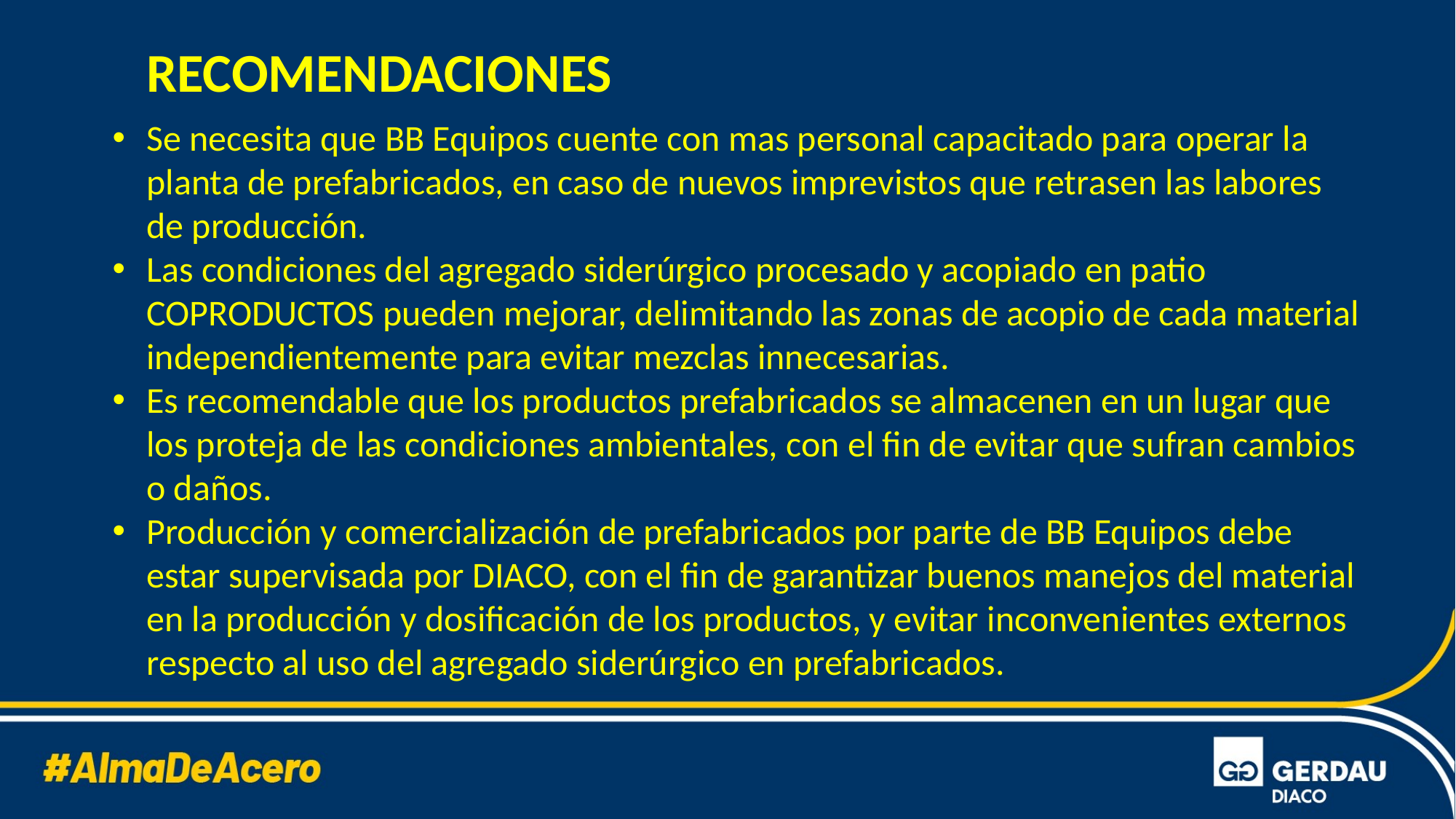

RECOMENDACIONES
Se necesita que BB Equipos cuente con mas personal capacitado para operar la planta de prefabricados, en caso de nuevos imprevistos que retrasen las labores de producción.
Las condiciones del agregado siderúrgico procesado y acopiado en patio COPRODUCTOS pueden mejorar, delimitando las zonas de acopio de cada material independientemente para evitar mezclas innecesarias.
Es recomendable que los productos prefabricados se almacenen en un lugar que los proteja de las condiciones ambientales, con el fin de evitar que sufran cambios o daños.
Producción y comercialización de prefabricados por parte de BB Equipos debe estar supervisada por DIACO, con el fin de garantizar buenos manejos del material en la producción y dosificación de los productos, y evitar inconvenientes externos respecto al uso del agregado siderúrgico en prefabricados.